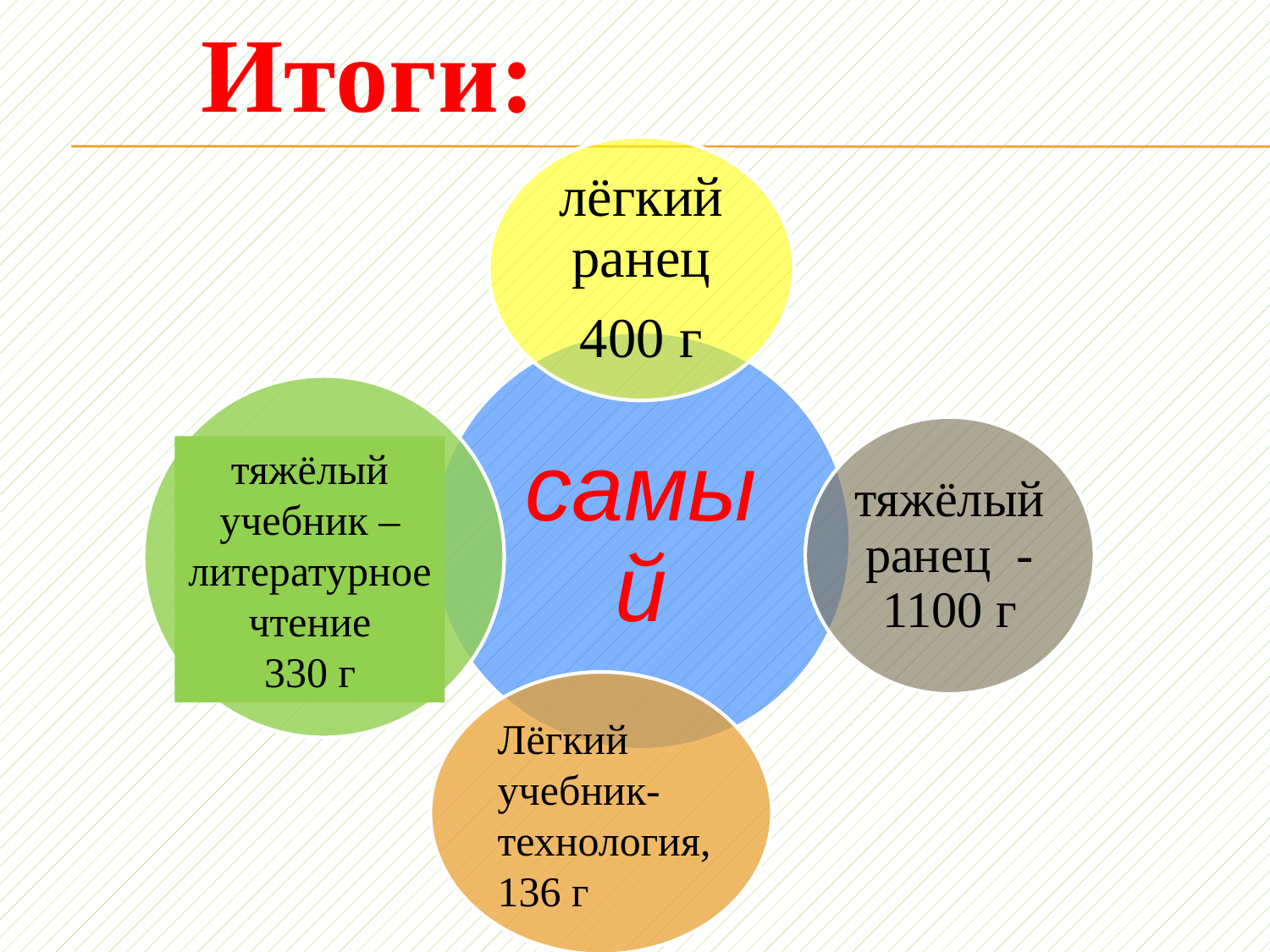

Итоги:
самый
лёгкий ранец
400 г
тяжёлый ранец  - 1100 г

тяжёлый учебник –литературное чтение
330 г
Лёгкий учебник-
технология, 136 г